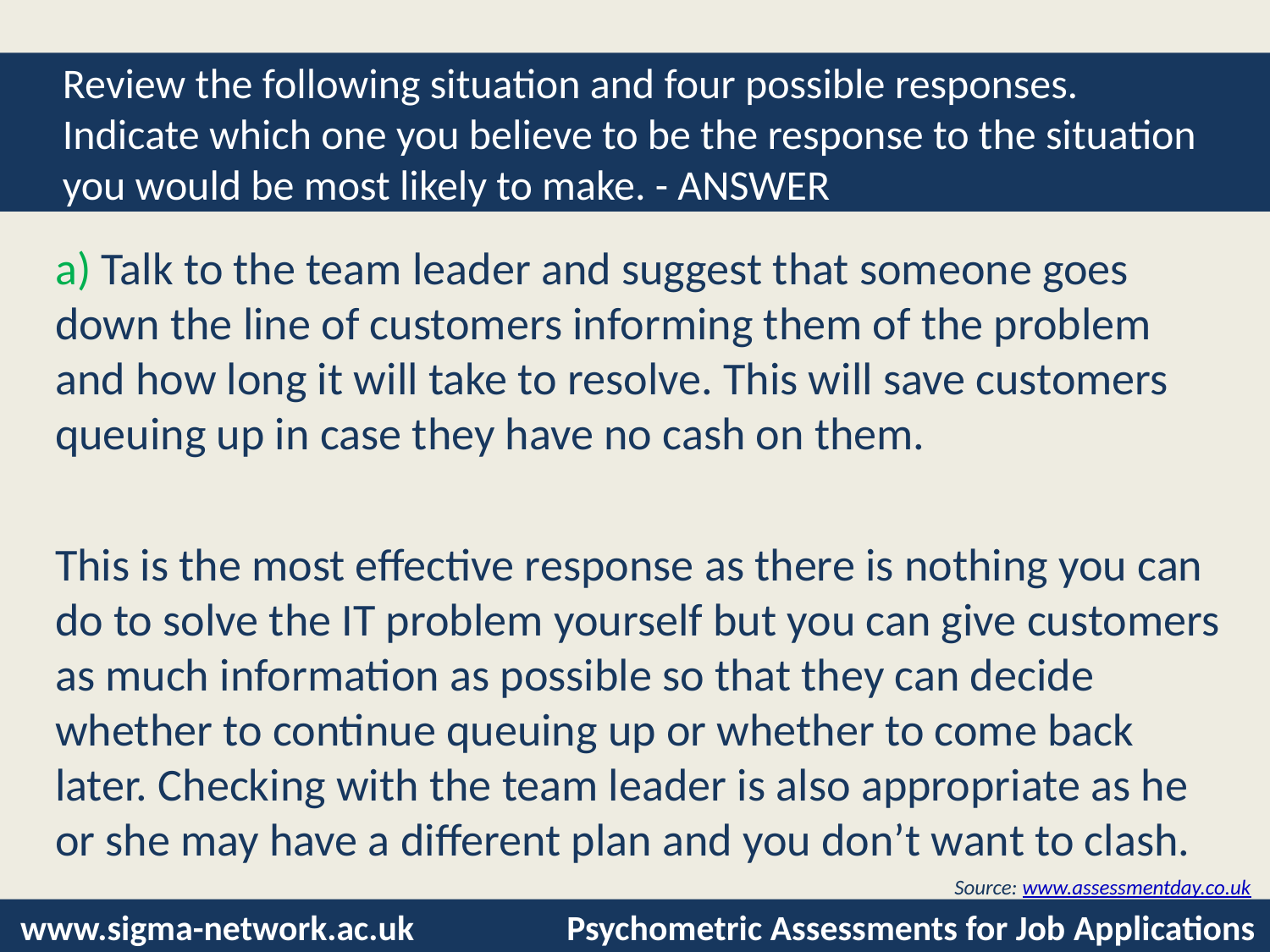

# Review the following situation and four possible responses. Indicate which one you believe to be the response to the situation you would be most likely to make. - ANSWER
a) Talk to the team leader and suggest that someone goes down the line of customers informing them of the problem and how long it will take to resolve. This will save customers queuing up in case they have no cash on them.

This is the most effective response as there is nothing you can do to solve the IT problem yourself but you can give customers as much information as possible so that they can decide whether to continue queuing up or whether to come back later. Checking with the team leader is also appropriate as he or she may have a different plan and you don’t want to clash.
Source: www.assessmentday.co.uk